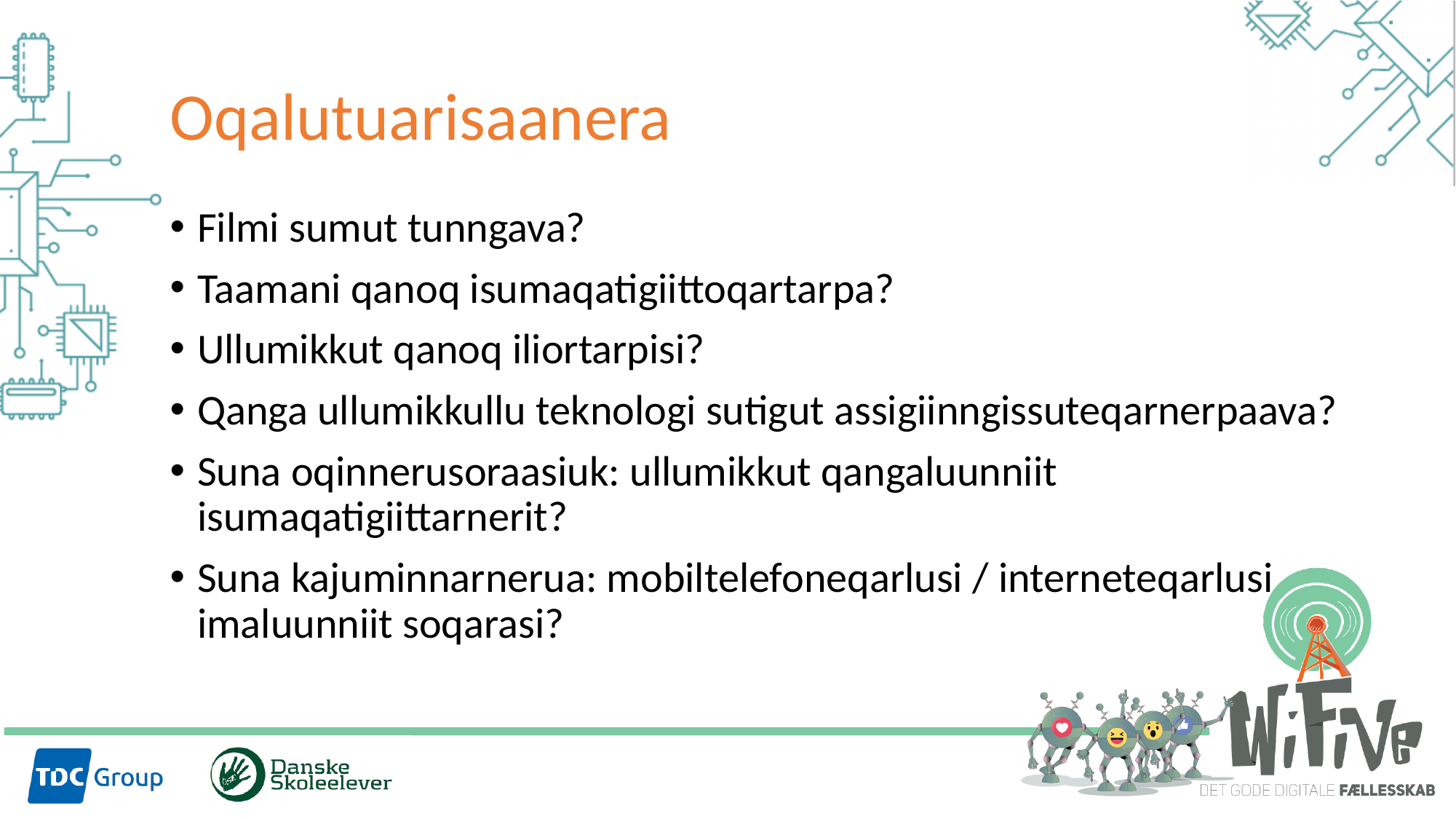

# Oqalutuarisaanera
Filmi sumut tunngava?
Taamani qanoq isumaqatigiittoqartarpa?
Ullumikkut qanoq iliortarpisi?
Qanga ullumikkullu teknologi sutigut assigiinngissuteqarnerpaava?
Suna oqinnerusoraasiuk: ullumikkut qangaluunniit isumaqatigiittarnerit?
Suna kajuminnarnerua: mobiltelefoneqarlusi / interneteqarlusi imaluunniit soqarasi?